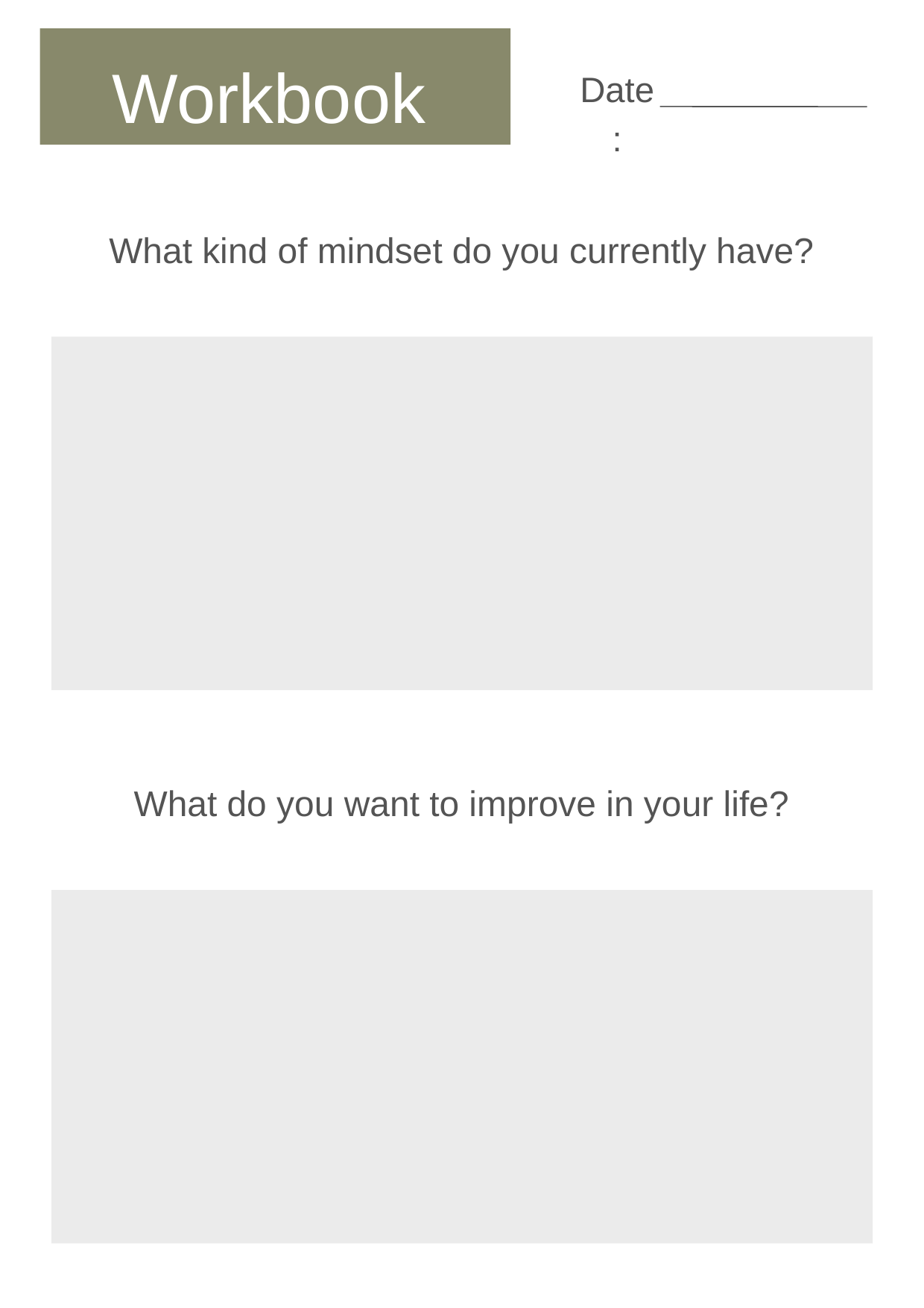

Workbook
Date:

What kind of mindset do you currently have?

What do you want to improve in your life?